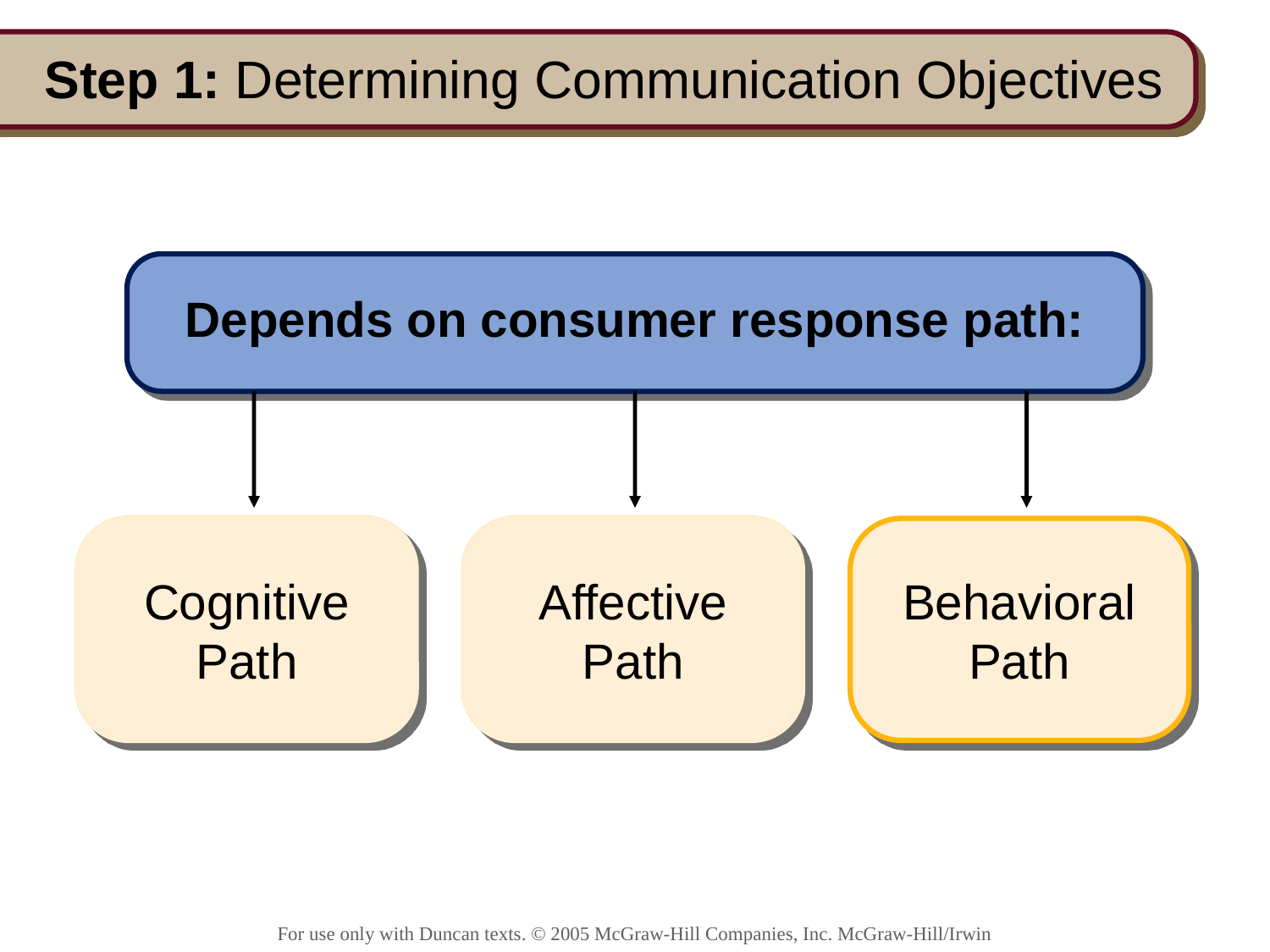

# Step 1: Determining Communication Objectives
Depends on consumer response path:

Cognitive Path

Affective Path

Behavioral Path
Cognitive Path
Affective Path